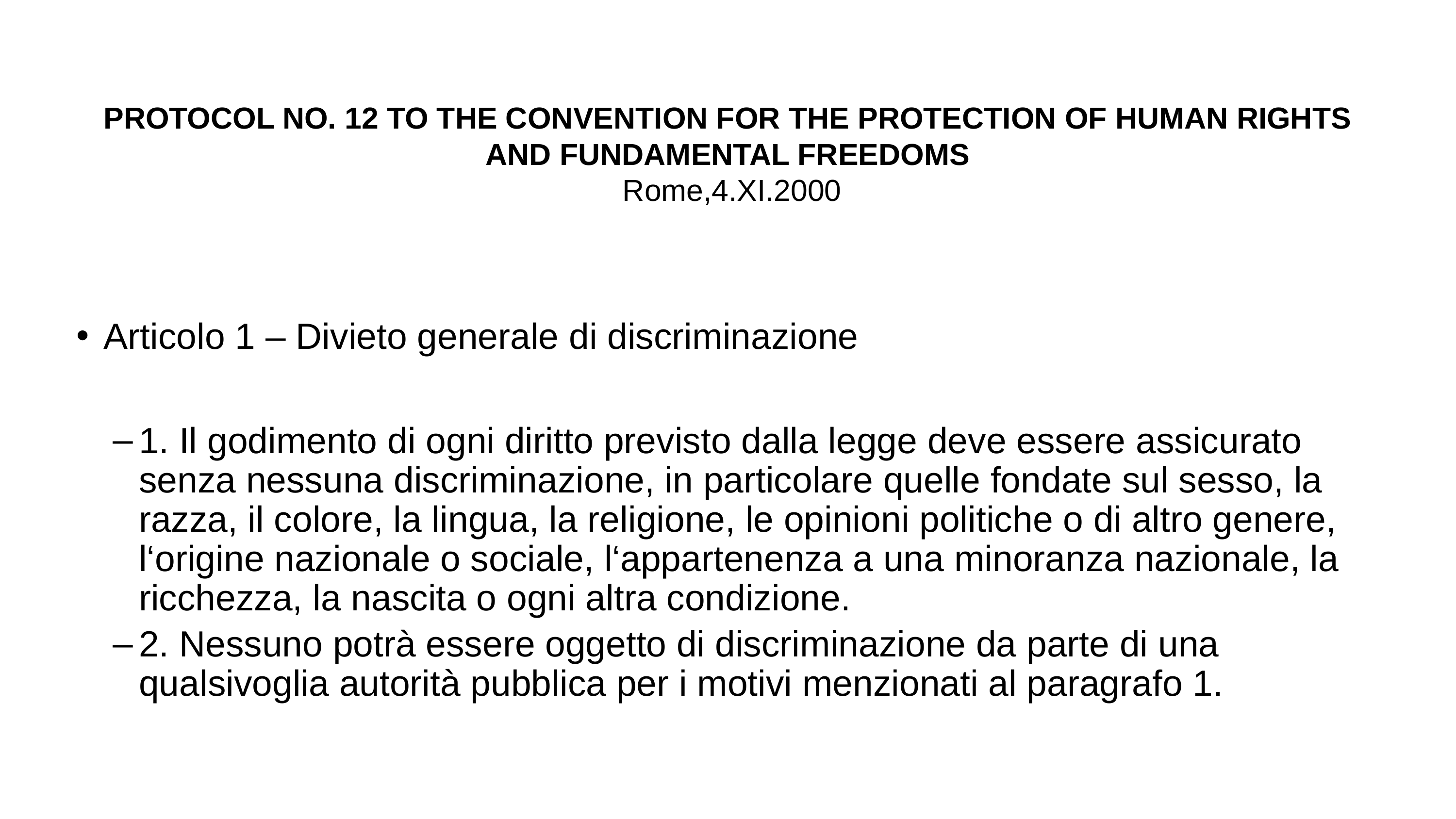

# PROTOCOL NO. 12 TO THE CONVENTION FOR THE PROTECTION OF HUMAN RIGHTS AND FUNDAMENTAL FREEDOMS Rome,4.XI.2000

Articolo 1 – Divieto generale di discriminazione

1. Il godimento di ogni diritto previsto dalla legge deve essere assicurato senza nessuna discriminazione, in particolare quelle fondate sul sesso, la razza, il colore, la lingua, la religione, le opinioni politiche o di altro genere, l‘origine nazionale o sociale, l‘appartenenza a una minoranza nazionale, la ricchezza, la nascita o ogni altra condizione.
2. Nessuno potrà essere oggetto di discriminazione da parte di una qualsivoglia autorità pubblica per i motivi menzionati al paragrafo 1.